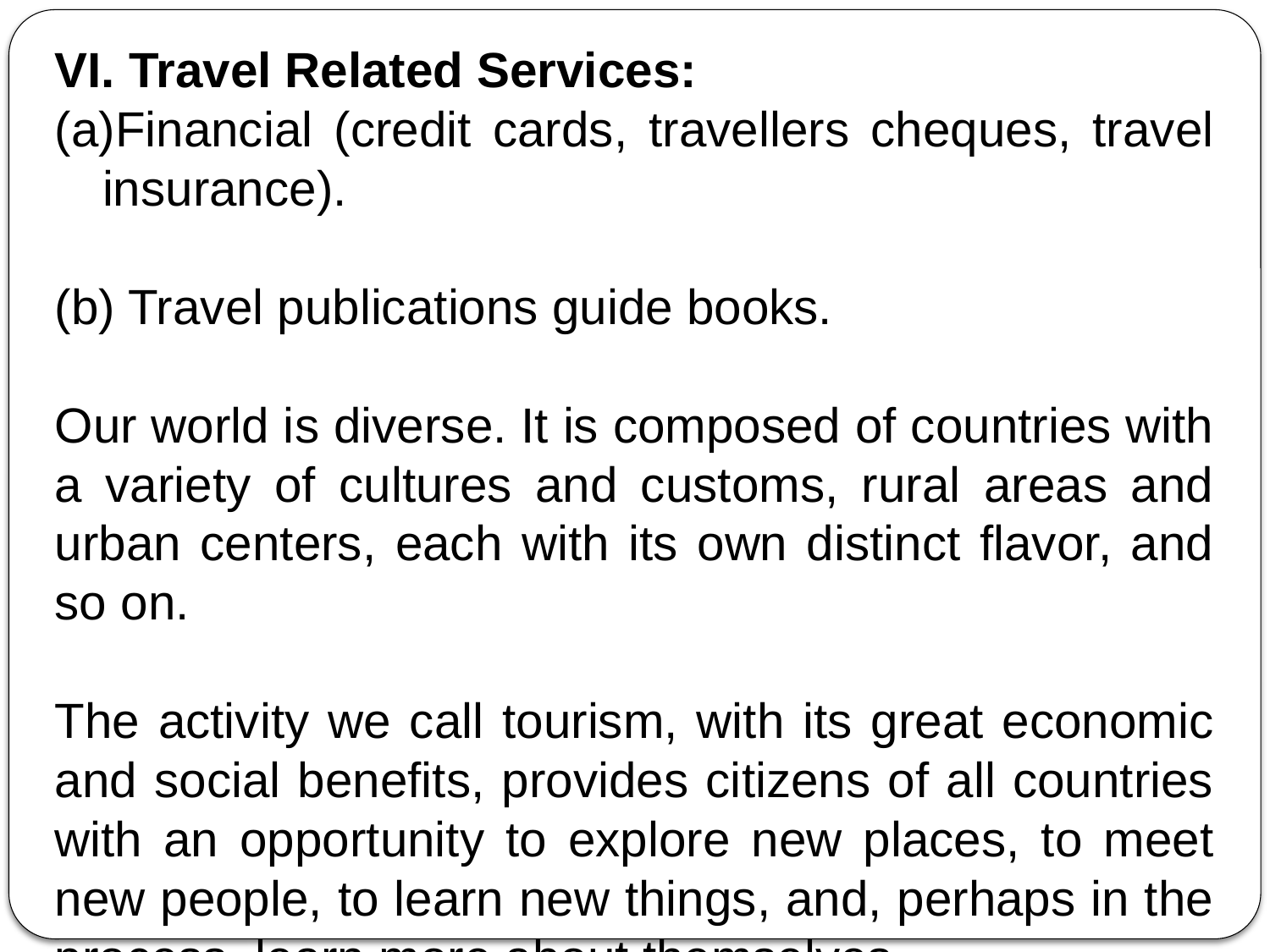

VI. Travel Related Services:
Financial (credit cards, travellers cheques, travel insurance).

(b) Travel publications guide books.

Our world is diverse. It is composed of countries with a variety of cultures and customs, rural areas and urban centers, each with its own distinct flavor, and so on.

The activity we call tourism, with its great economic and social benefits, provides citizens of all countries with an opportunity to explore new places, to meet new people, to learn new things, and, perhaps in the process, learn more about themselves.